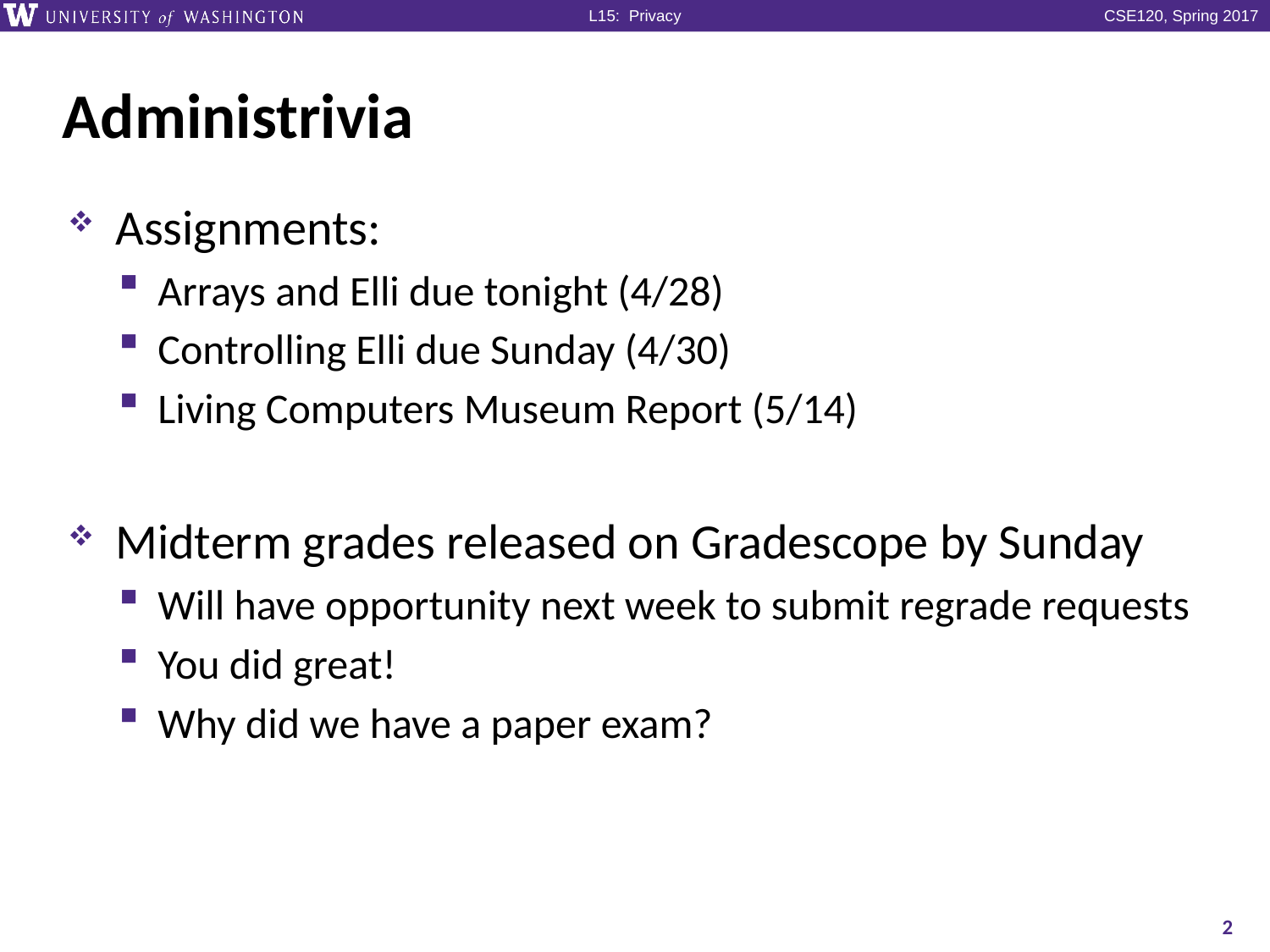

# Administrivia
Assignments:
Arrays and Elli due tonight (4/28)
Controlling Elli due Sunday (4/30)
Living Computers Museum Report (5/14)

Midterm grades released on Gradescope by Sunday
Will have opportunity next week to submit regrade requests
You did great!
Why did we have a paper exam?

2